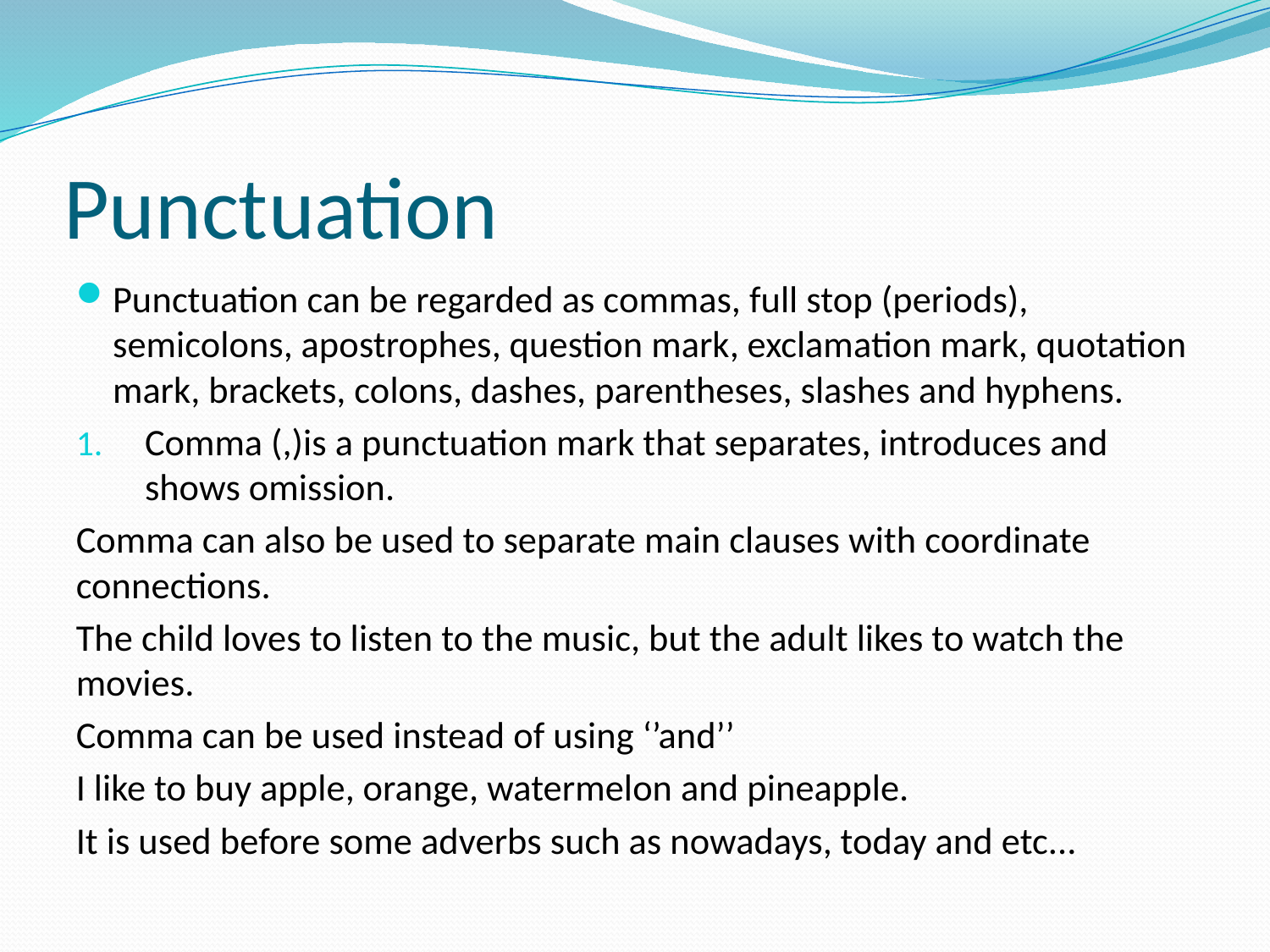

# Punctuation
Punctuation can be regarded as commas, full stop (periods), semicolons, apostrophes, question mark, exclamation mark, quotation mark, brackets, colons, dashes, parentheses, slashes and hyphens.
Comma (,)is a punctuation mark that separates, introduces and shows omission.
Comma can also be used to separate main clauses with coordinate connections.
The child loves to listen to the music, but the adult likes to watch the movies.
Comma can be used instead of using ‘’and’’
I like to buy apple, orange, watermelon and pineapple.
It is used before some adverbs such as nowadays, today and etc...